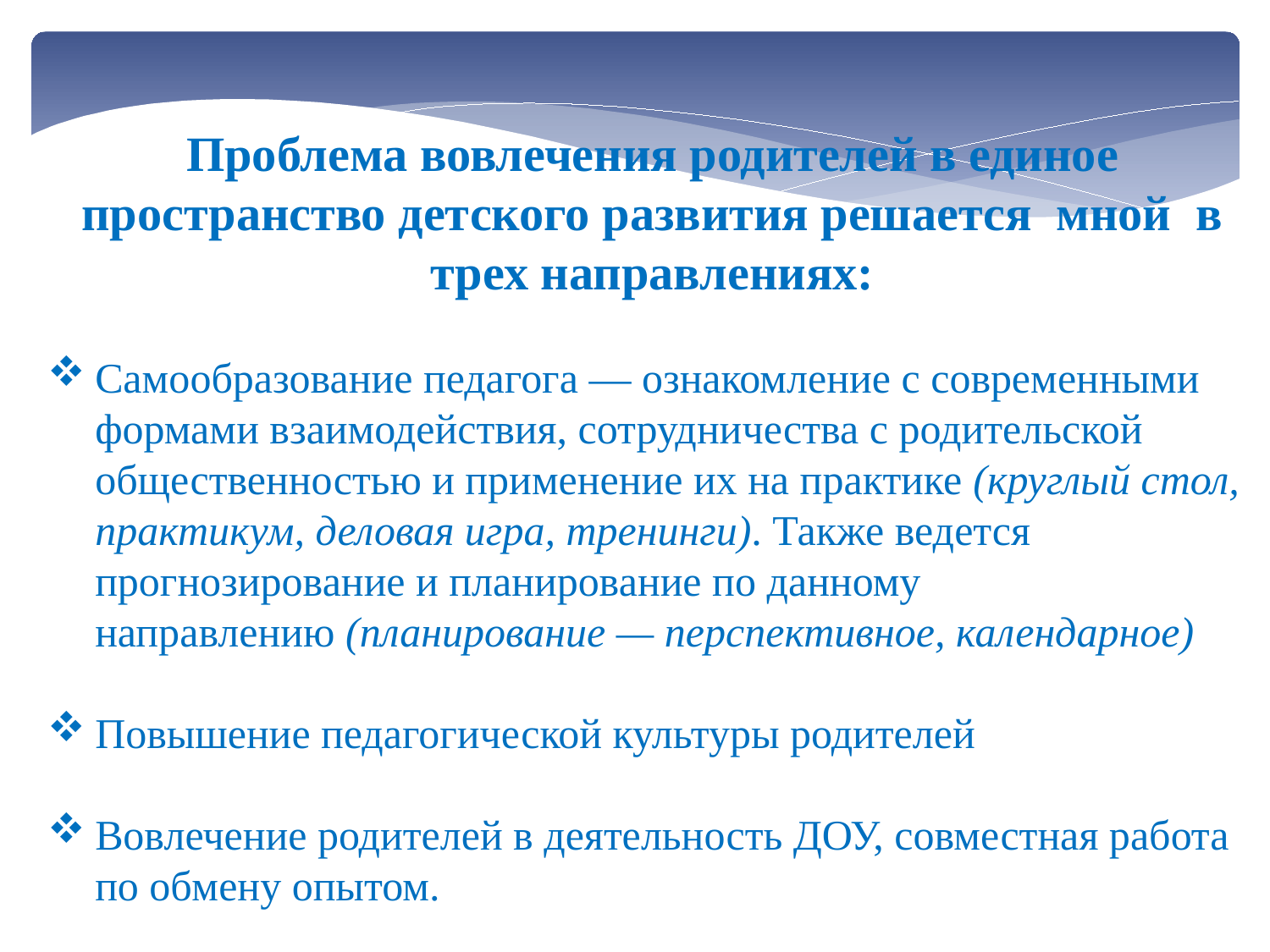

Проблема вовлечения родителей в единое пространство детского развития решается  мной  в трех направлениях:

Самообразование педагога — ознакомление с современными формами взаимодействия, сотрудничества с родительской общественностью и применение их на практике (круглый стол, практикум, деловая игра, тренинги). Также ведется прогнозирование и планирование по данному направлению (планирование — перспективное, календарное)

Повышение педагогической культуры родителей

Вовлечение родителей в деятельность ДОУ, совместная работа по обмену опытом.